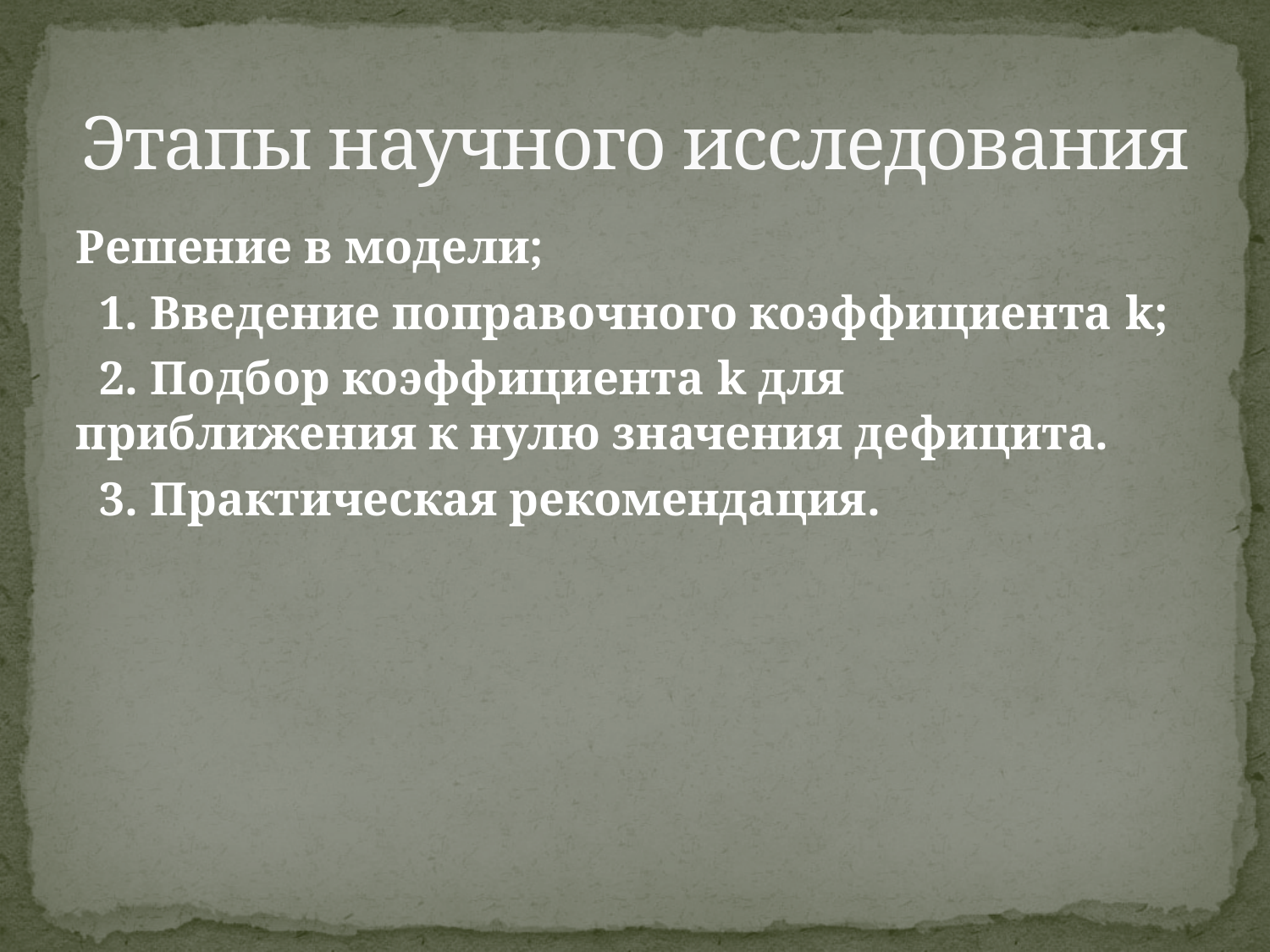

# Этапы научного исследования
Решение в модели;
  1. Введение поправочного коэффициента k;
  2. Подбор коэффициента k для приближения к нулю значения дефицита.
  3. Практическая рекомендация.